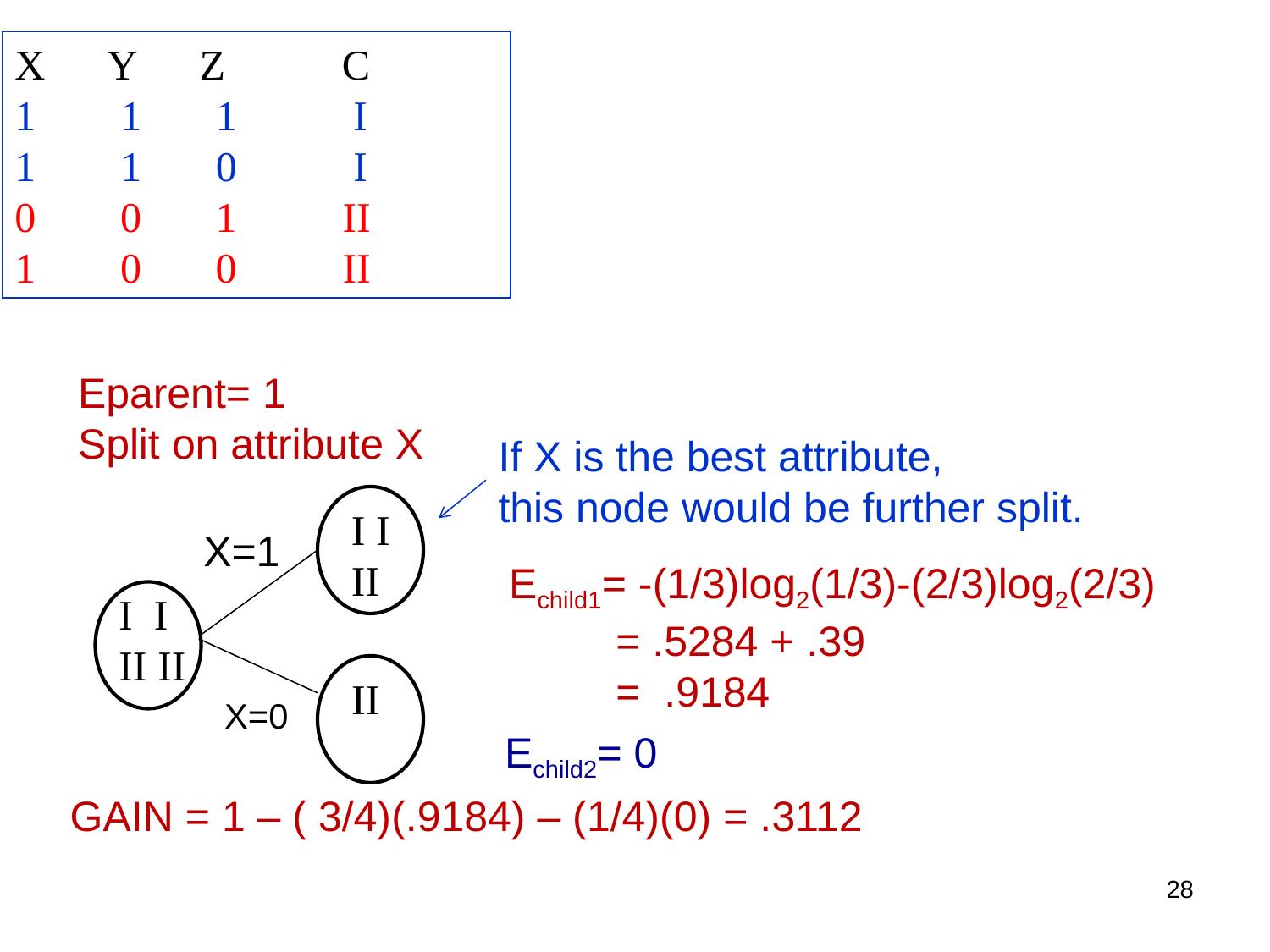

X      Y      Z           C
    1       1           I
1        1       0           I
0        0       1          II
1        0       0          II
Eparent= 1
Split on attribute X
If X is the best attribute,
this node would be further split.

I I
II
X=1
Echild1= -(1/3)log2(1/3)-(2/3)log2(2/3)
         = .5284 + .39
         =  .9184

I  I
II II

II
X=0
Echild2= 0
 GAIN = 1 – ( 3/4)(.9184) – (1/4)(0) = .3112

28